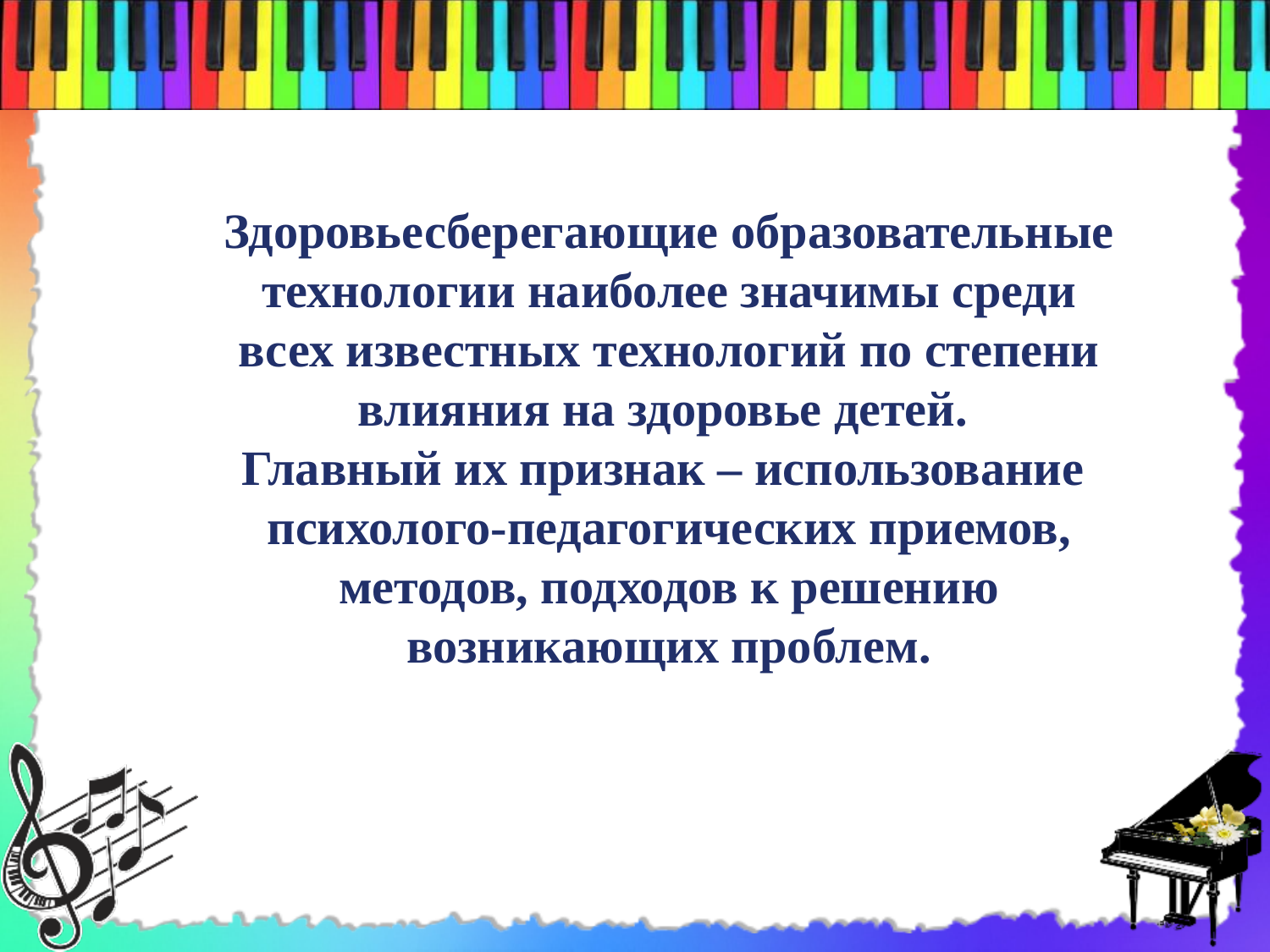

Здоровьесберегающие образовательные технологии наиболее значимы среди всех известных технологий по степени влияния на здоровье детей.
Главный их признак – использование
психолого-педагогических приемов, методов, подходов к решению возникающих проблем.